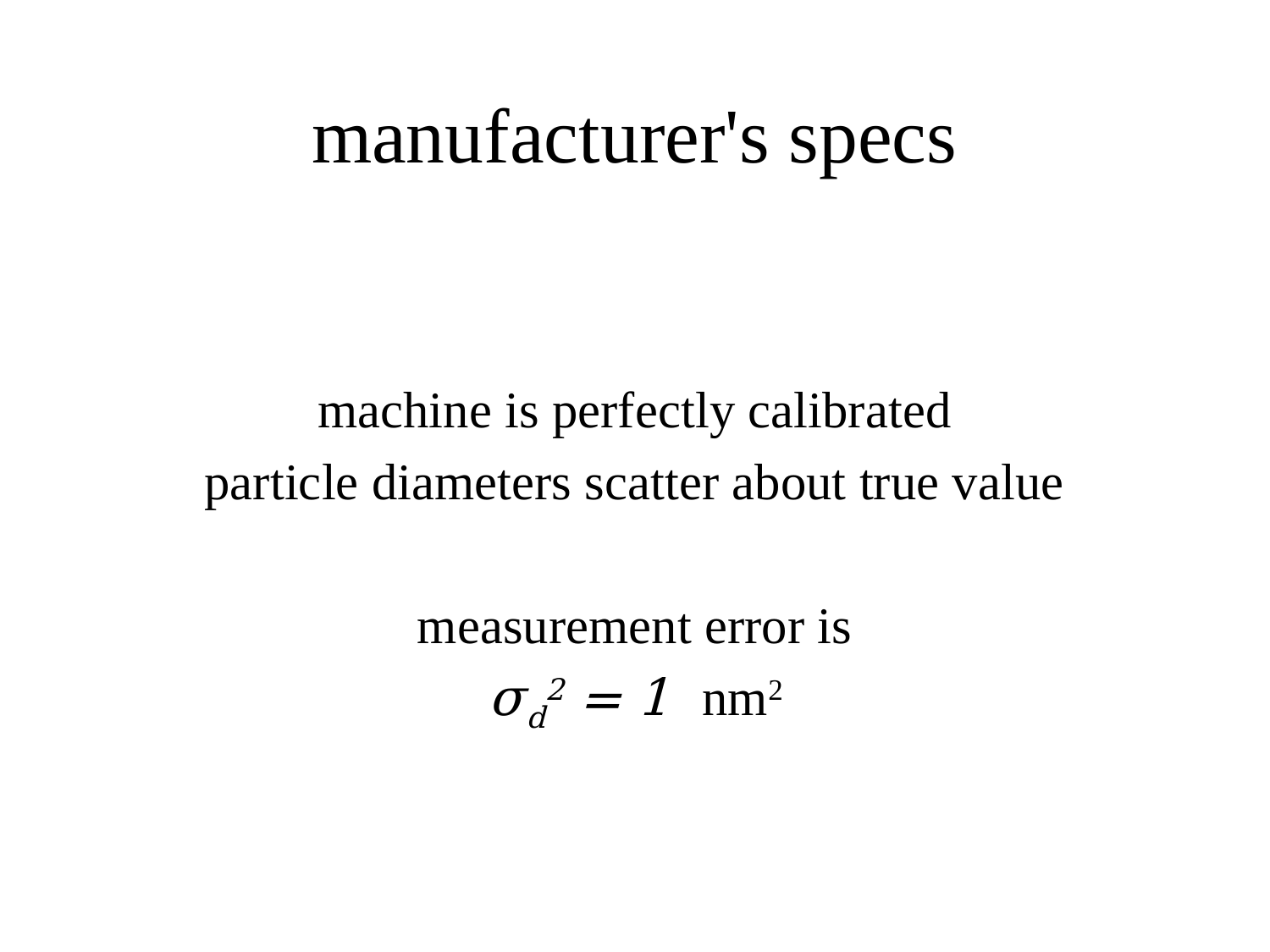

# manufacturer's specs
machine is perfectly calibrated
particle diameters scatter about true value

measurement error is
σd2 = 1  nm2